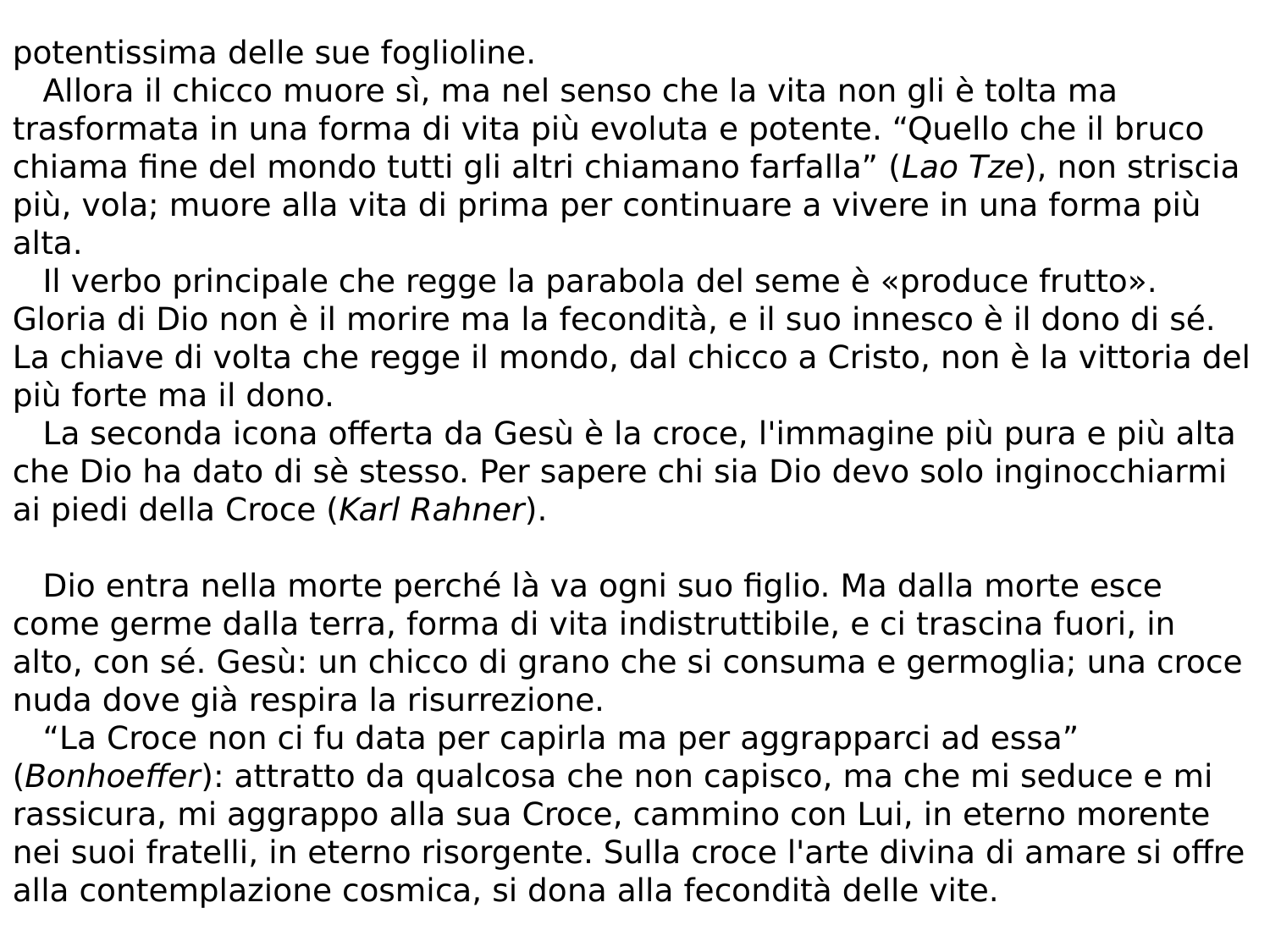

potentissima delle sue foglioline.
   Allora il chicco muore sì, ma nel senso che la vita non gli è tolta ma trasformata in una forma di vita più evoluta e potente. “Quello che il bruco chiama fine del mondo tutti gli altri chiamano farfalla” (Lao Tze), non striscia più, vola; muore alla vita di prima per continuare a vivere in una forma più alta.
   Il verbo principale che regge la parabola del seme è «produce frutto». Gloria di Dio non è il morire ma la fecondità, e il suo innesco è il dono di sé. La chiave di volta che regge il mondo, dal chicco a Cristo, non è la vittoria del più forte ma il dono.
   La seconda icona offerta da Gesù è la croce, l'immagine più pura e più alta che Dio ha dato di sè stesso. Per sapere chi sia Dio devo solo inginocchiarmi ai piedi della Croce (Karl Rahner).

   Dio entra nella morte perché là va ogni suo figlio. Ma dalla morte esce come germe dalla terra, forma di vita indistruttibile, e ci trascina fuori, in alto, con sé. Gesù: un chicco di grano che si consuma e germoglia; una croce nuda dove già respira la risurrezione.
   “La Croce non ci fu data per capirla ma per aggrapparci ad essa” (Bonhoeffer): attratto da qualcosa che non capisco, ma che mi seduce e mi rassicura, mi aggrappo alla sua Croce, cammino con Lui, in eterno morente nei suoi fratelli, in eterno risorgente. Sulla croce l'arte divina di amare si offre alla contemplazione cosmica, si dona alla fecondità delle vite.